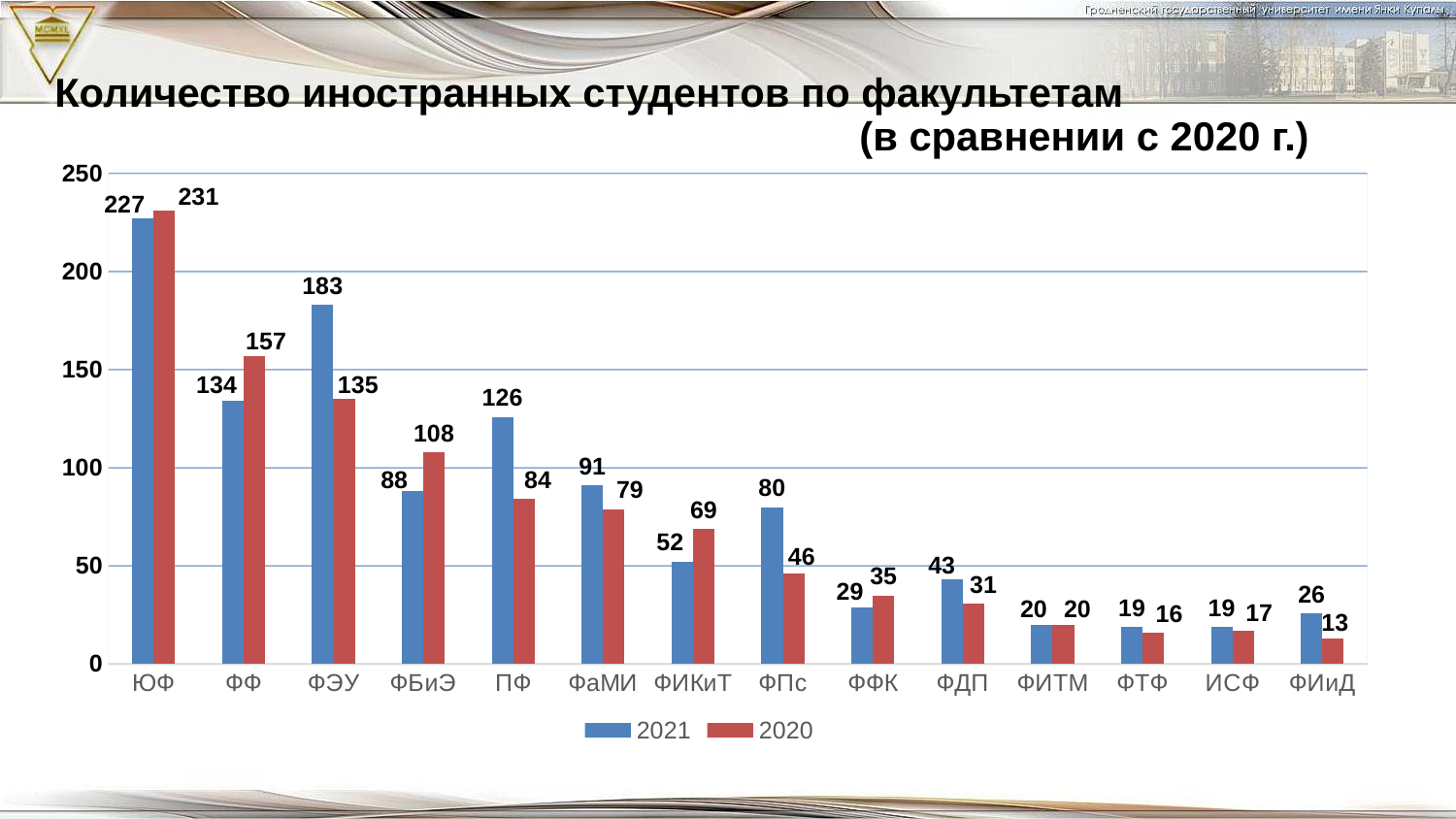

Количество иностранных студентов по факультетам
(в сравнении с 2020 г.)

### Chart

| Category | 2021 | 2020 | Столбец1 |
|---|---|---|---|
| ЮФ | 227.0 | 231.0 | None |
| ФФ | 134.0 | 157.0 | None |
| ФЭУ | 183.0 | 135.0 | None |
| ФБиЭ | 88.0 | 108.0 | None |
| ПФ | 126.0 | 84.0 | None |
| ФаМИ | 91.0 | 79.0 | None |
| ФИКиТ | 52.0 | 69.0 | None |
| ФПс | 80.0 | 46.0 | None |
| ФФК | 29.0 | 35.0 | None |
| ФДП | 43.0 | 31.0 | None |
| ФИТМ | 20.0 | 20.0 | None |
| ФТФ | 19.0 | 16.0 | None |
| ИСФ | 19.0 | 17.0 | None |
| ФИиД | 26.0 | 13.0 | None |